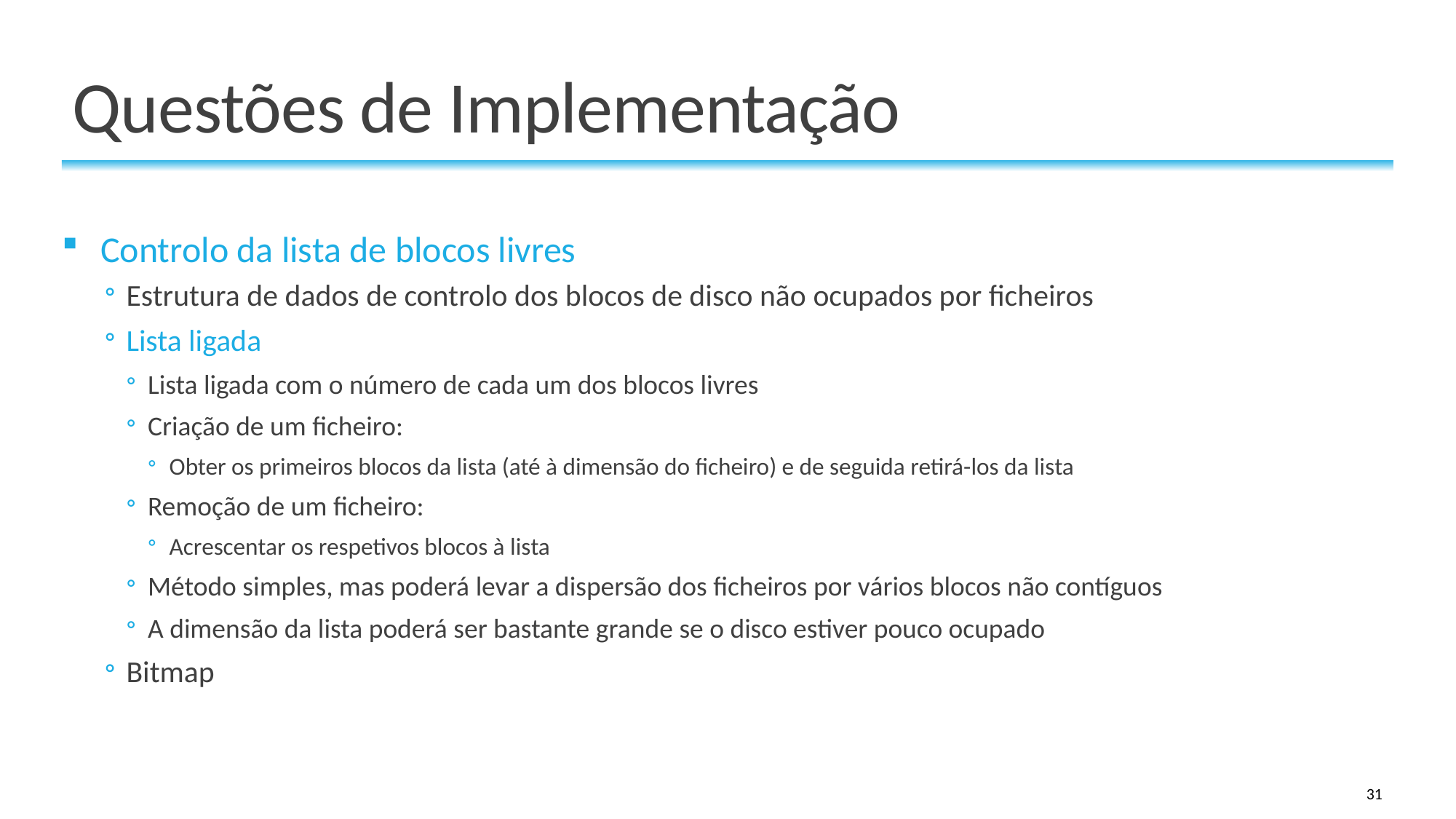

# Questões de Implementação
Controlo da lista de blocos livres
Estrutura de dados de controlo dos blocos de disco não ocupados por ficheiros
Lista ligada
Lista ligada com o número de cada um dos blocos livres
Criação de um ficheiro:
Obter os primeiros blocos da lista (até à dimensão do ficheiro) e de seguida retirá-los da lista
Remoção de um ficheiro:
Acrescentar os respetivos blocos à lista
Método simples, mas poderá levar a dispersão dos ficheiros por vários blocos não contíguos
A dimensão da lista poderá ser bastante grande se o disco estiver pouco ocupado
Bitmap
31